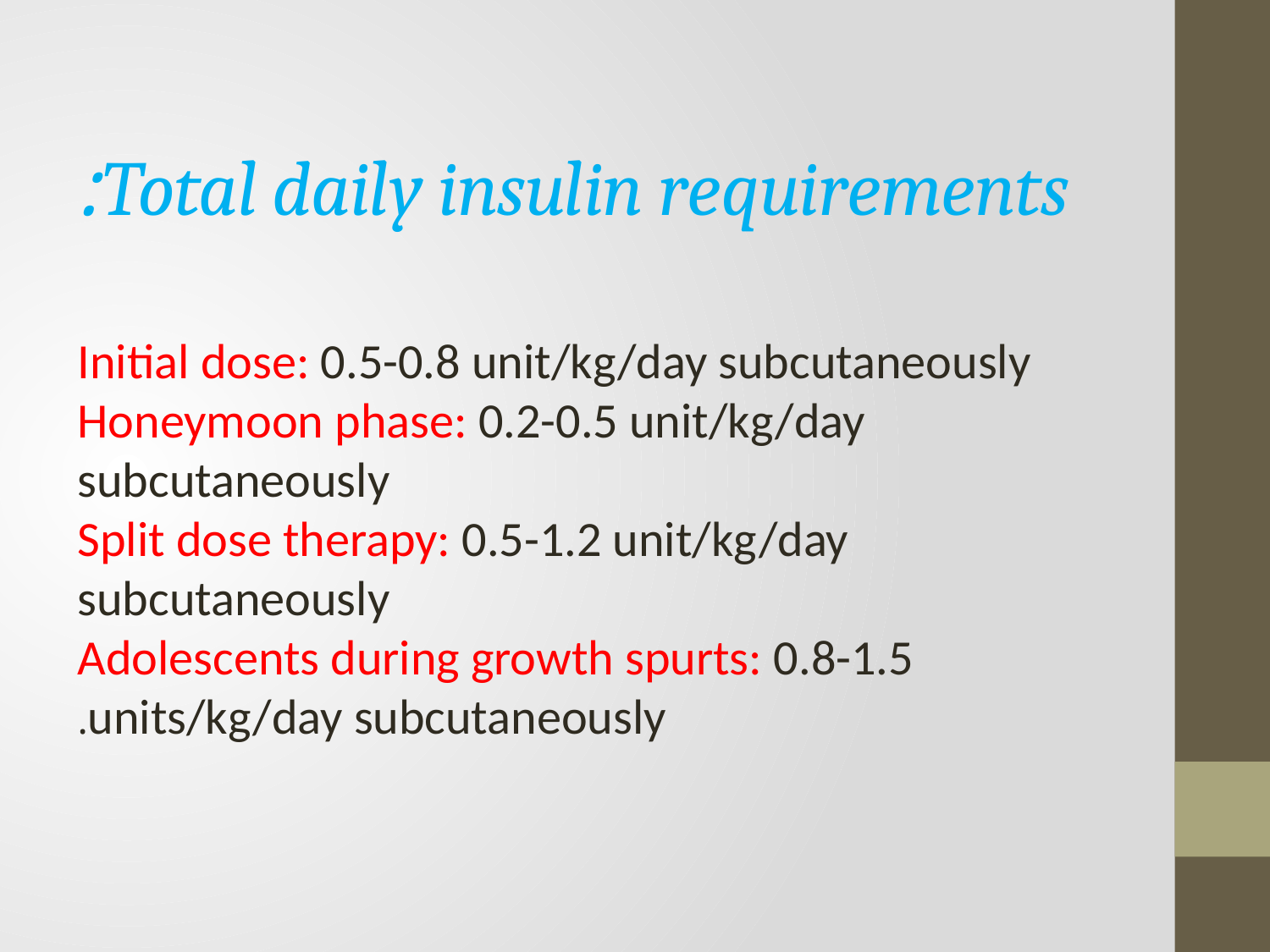

# Total daily insulin requirements:
Initial dose: 0.5-0.8 unit/kg/day subcutaneously
Honeymoon phase: 0.2-0.5 unit/kg/day subcutaneously
Split dose therapy: 0.5-1.2 unit/kg/day subcutaneously
Adolescents during growth spurts: 0.8-1.5 units/kg/day subcutaneously.